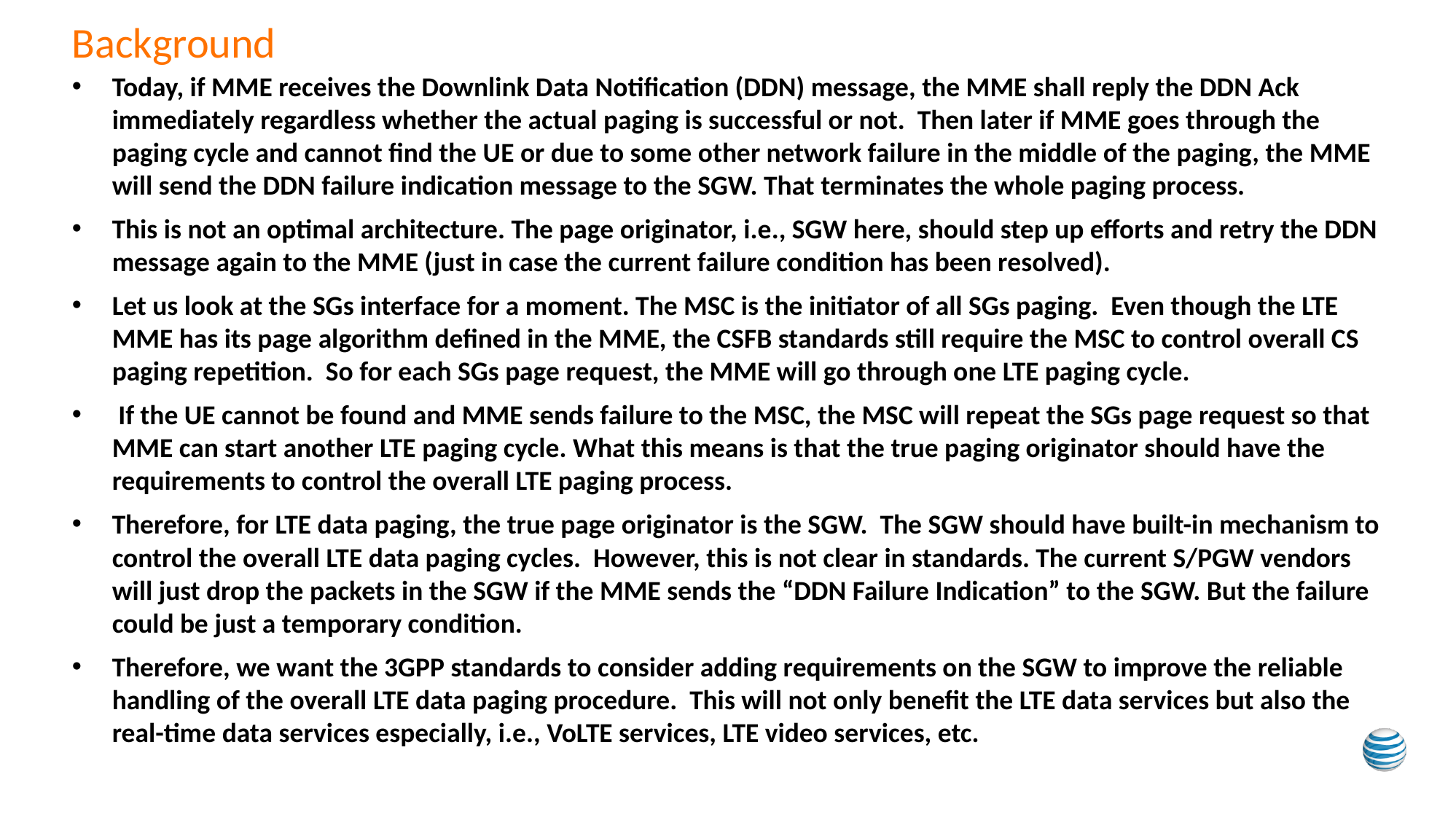

# Background
Today, if MME receives the Downlink Data Notification (DDN) message, the MME shall reply the DDN Ack immediately regardless whether the actual paging is successful or not.  Then later if MME goes through the paging cycle and cannot find the UE or due to some other network failure in the middle of the paging, the MME will send the DDN failure indication message to the SGW. That terminates the whole paging process.
This is not an optimal architecture. The page originator, i.e., SGW here, should step up efforts and retry the DDN message again to the MME (just in case the current failure condition has been resolved).
Let us look at the SGs interface for a moment. The MSC is the initiator of all SGs paging.  Even though the LTE MME has its page algorithm defined in the MME, the CSFB standards still require the MSC to control overall CS paging repetition.  So for each SGs page request, the MME will go through one LTE paging cycle.
 If the UE cannot be found and MME sends failure to the MSC, the MSC will repeat the SGs page request so that MME can start another LTE paging cycle. What this means is that the true paging originator should have the requirements to control the overall LTE paging process.
Therefore, for LTE data paging, the true page originator is the SGW.  The SGW should have built-in mechanism to control the overall LTE data paging cycles.  However, this is not clear in standards. The current S/PGW vendors will just drop the packets in the SGW if the MME sends the “DDN Failure Indication” to the SGW. But the failure could be just a temporary condition.
Therefore, we want the 3GPP standards to consider adding requirements on the SGW to improve the reliable handling of the overall LTE data paging procedure.  This will not only benefit the LTE data services but also the real-time data services especially, i.e., VoLTE services, LTE video services, etc.